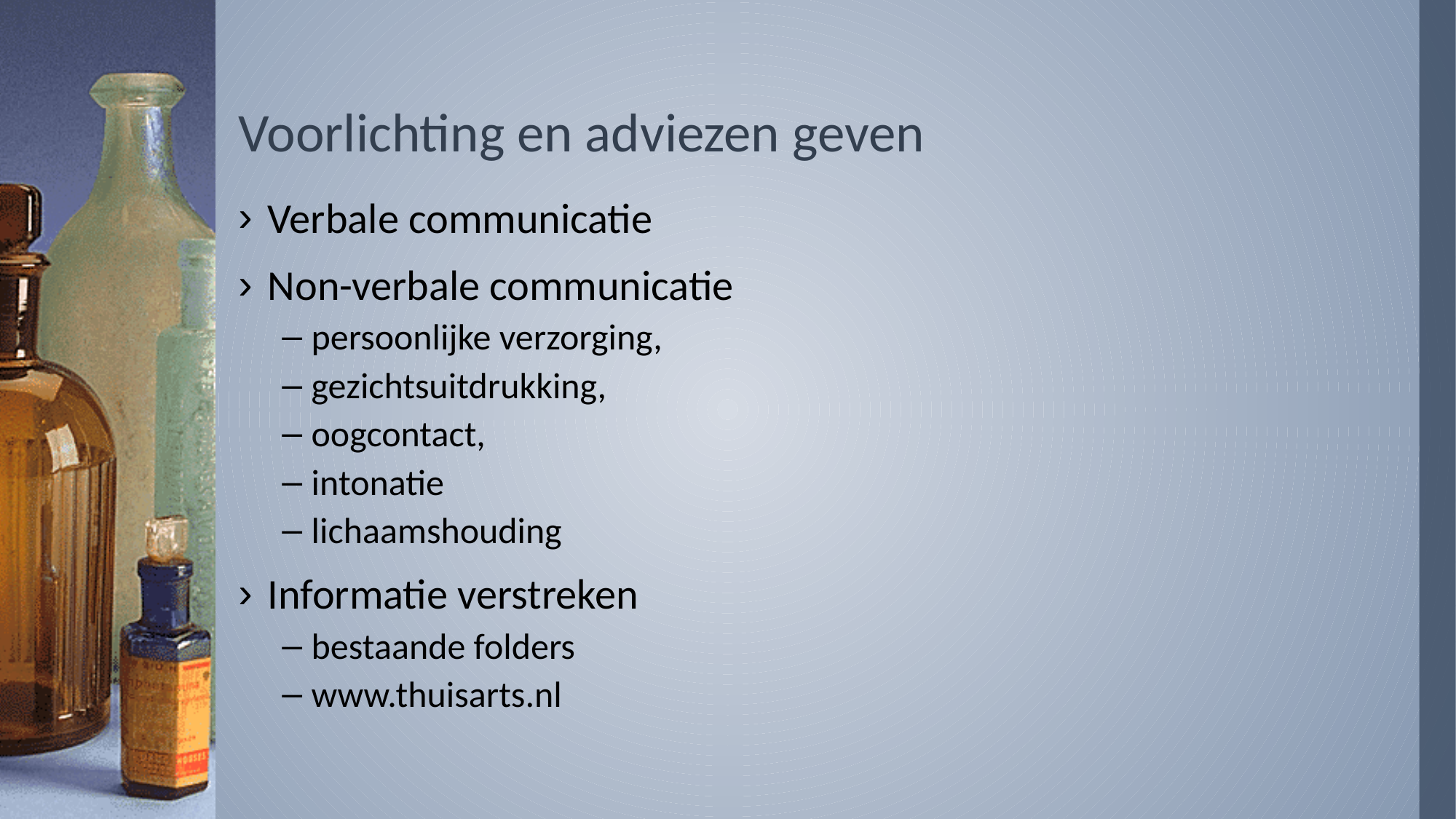

# Voorlichting en adviezen geven
Verbale communicatie
Non-verbale communicatie
persoonlijke verzorging,
gezichtsuitdrukking,
oogcontact,
intonatie
lichaamshouding
Informatie verstreken
bestaande folders
www.thuisarts.nl